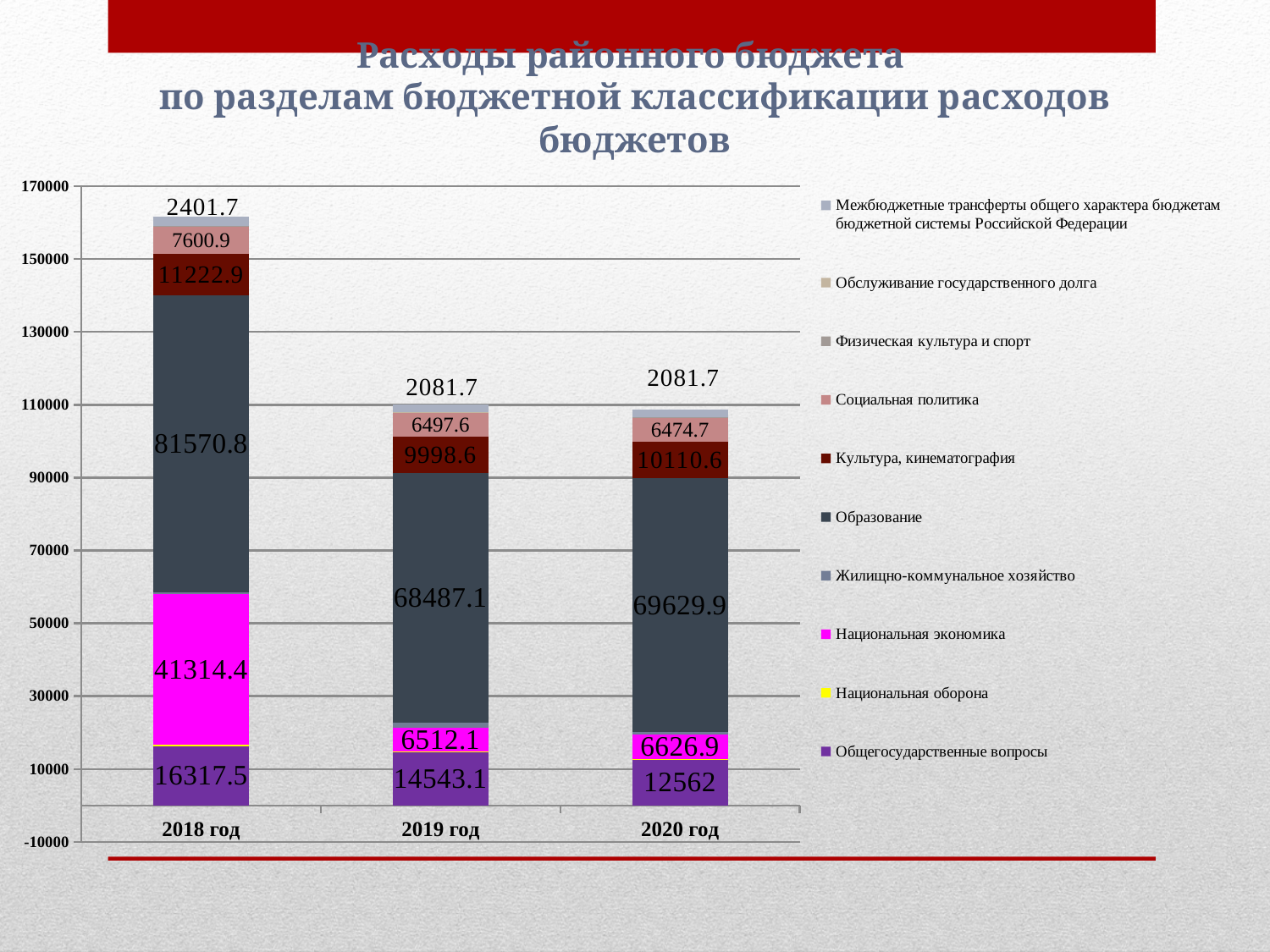

Расходы районного бюджета
по разделам бюджетной классификации расходов бюджетов

### Chart

| Category | Общегосударственные вопросы | Национальная оборона | Национальная экономика | Жилищно-коммунальное хозяйство | Образование | Культура, кинематография | Социальная политика  | Физическая культура и спорт | Обслуживание государственного долга | Межбюджетные трансферты общего характера бюджетам бюджетной системы Российской Федерации |
|---|---|---|---|---|---|---|---|---|---|---|
| 2018 год | 16317.5 | 295.1 | 41314.4 | 570.0 | 81570.8 | 11222.9 | 7600.9 | 250.0 | 2.9 | 2401.7 |
| 2019 год | 14543.1 | 298.2 | 6512.1 | 1400.0 | 68487.1 | 9998.6 | 6497.6 | 200.0 | 2.9 | 2081.7 |
| 2020 год | 12562.0 | 308.9 | 6626.9 | 700.0 | 69629.9 | 10110.6 | 6474.7 | 200.0 | 2.9 | 2081.7 |